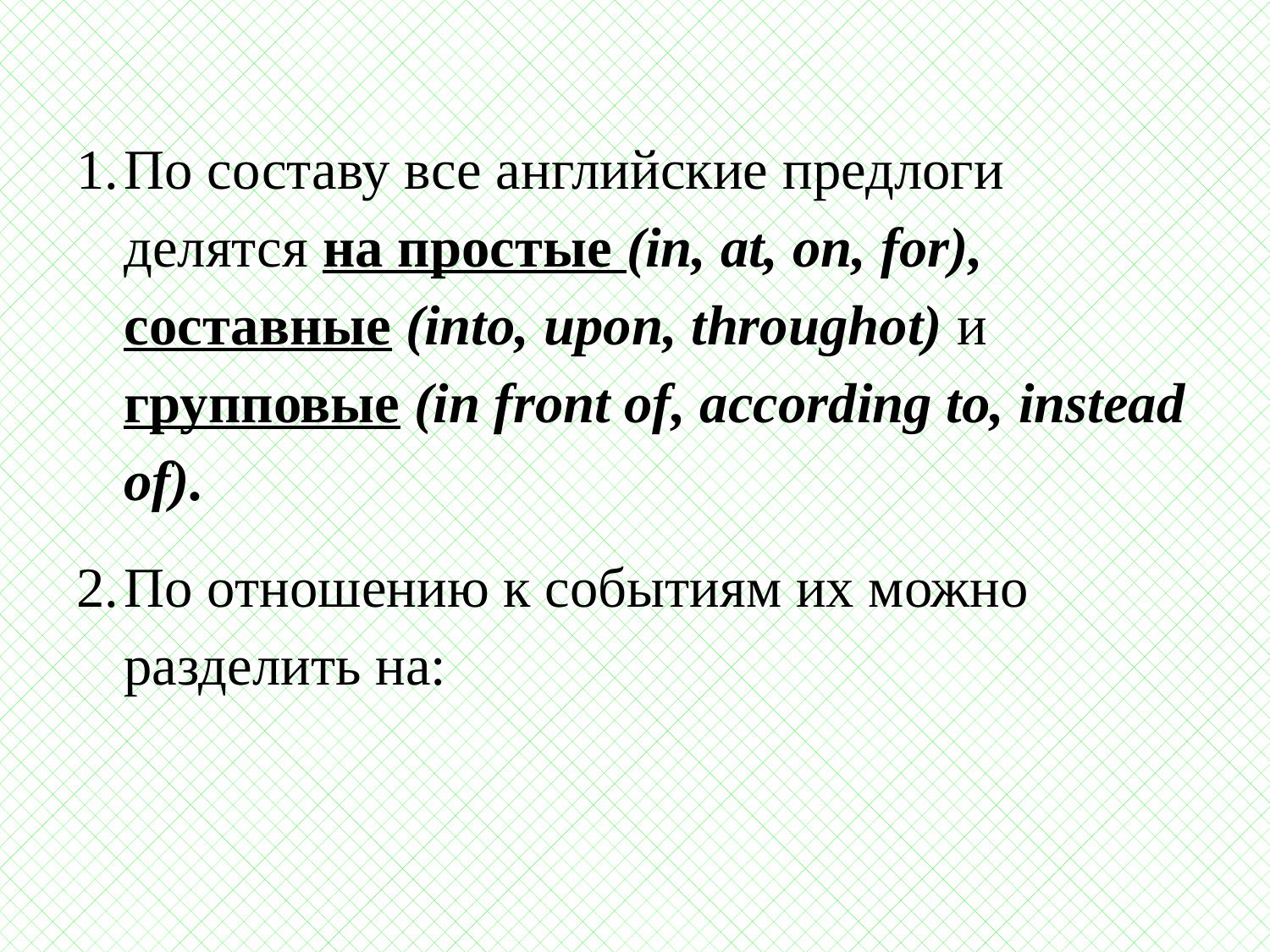

#
По составу все английские предлоги делятся на простые (in, at, on, for), составные (into, upon, throughot) и групповые (in front of, according to, instead of).
По отношению к событиям их можно разделить на: